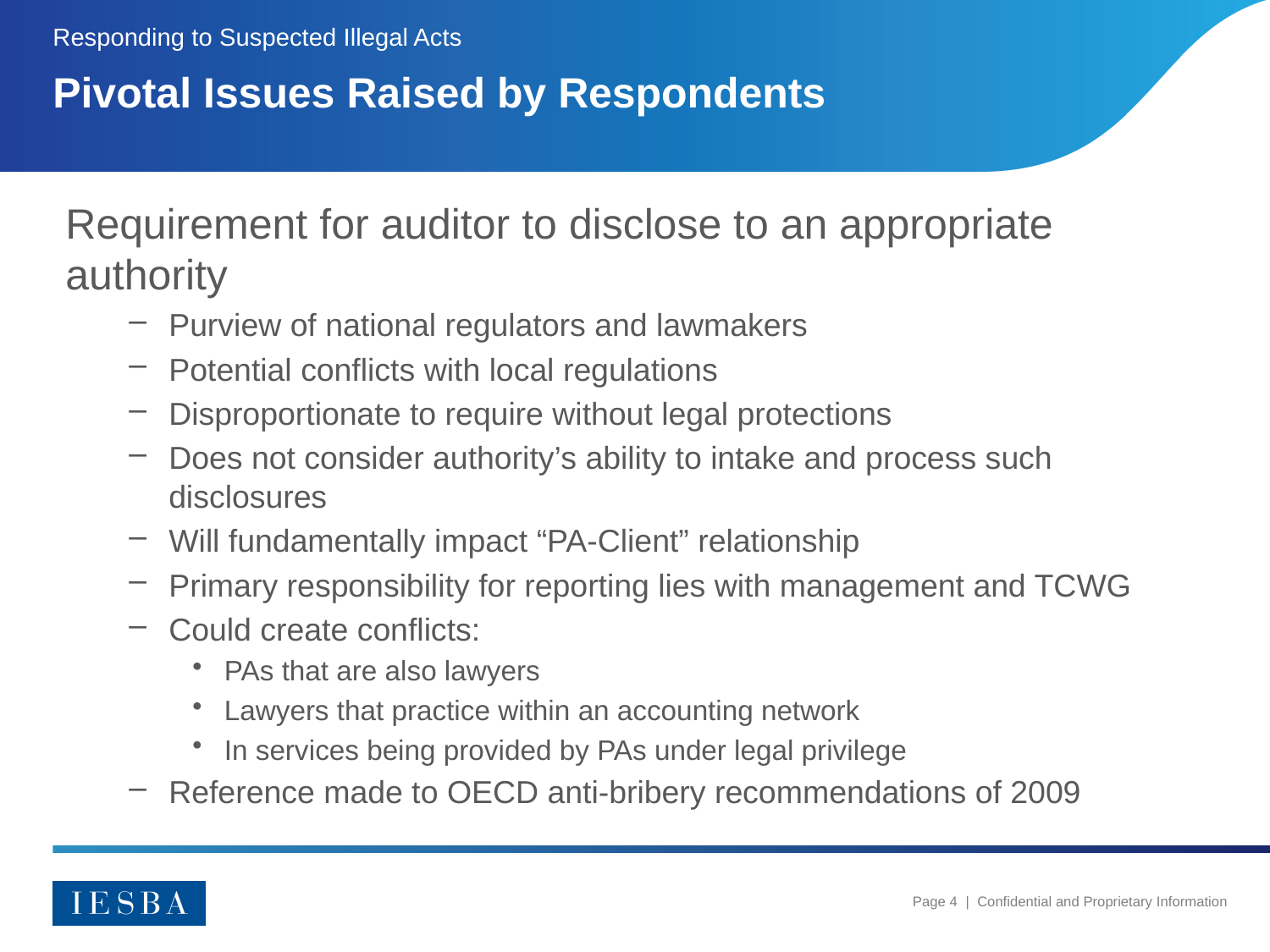

Responding to Suspected Illegal Acts

# Pivotal Issues Raised by Respondents
Requirement for auditor to disclose to an appropriate authority
Purview of national regulators and lawmakers
Potential conflicts with local regulations
Disproportionate to require without legal protections
Does not consider authority’s ability to intake and process such disclosures
Will fundamentally impact “PA-Client” relationship
Primary responsibility for reporting lies with management and TCWG
Could create conflicts:
PAs that are also lawyers
Lawyers that practice within an accounting network
In services being provided by PAs under legal privilege
Reference made to OECD anti-bribery recommendations of 2009